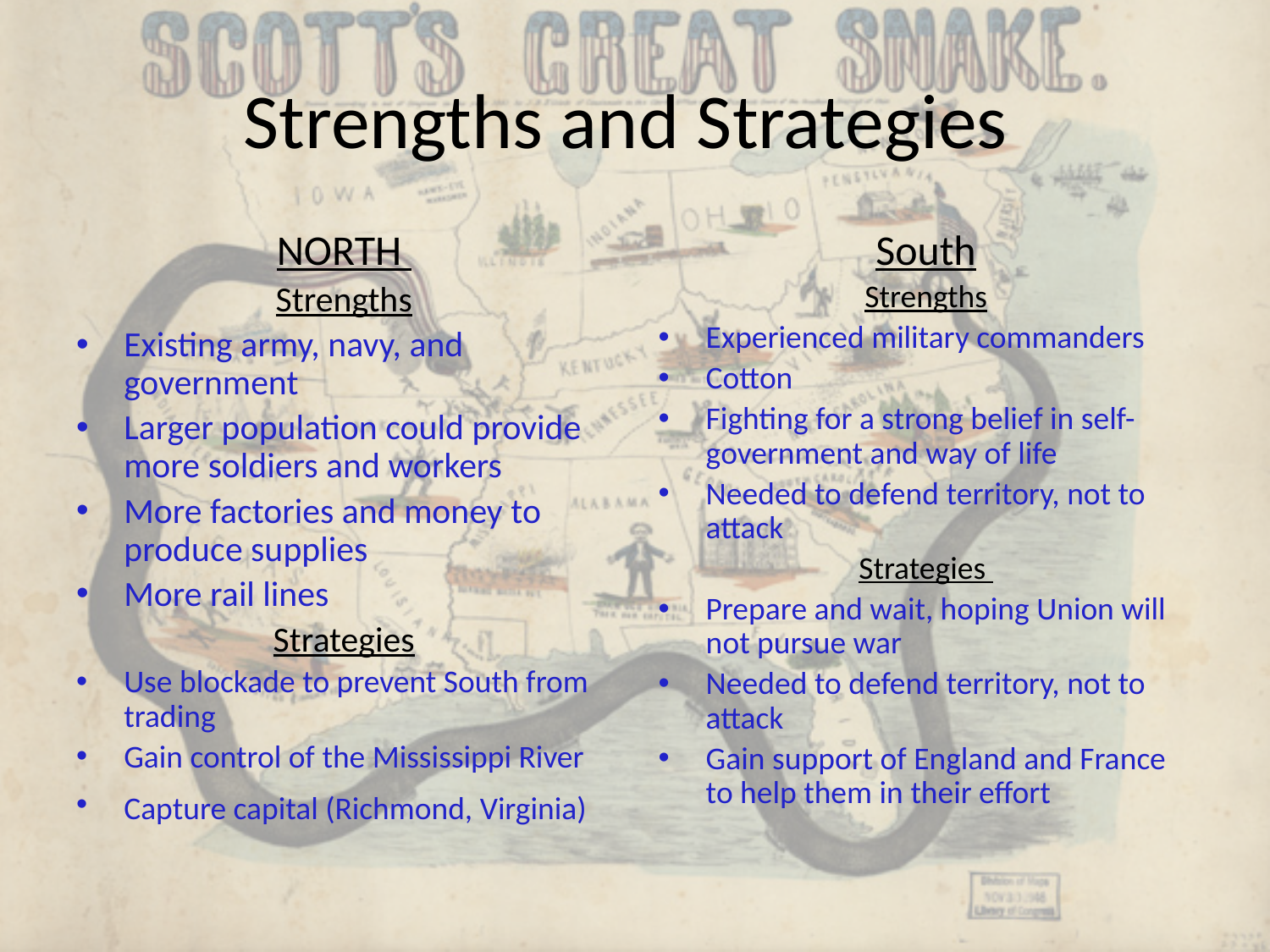

# Strengths and Strategies
NORTH
Strengths
Existing army, navy, and government
Larger population could provide more soldiers and workers
More factories and money to produce supplies
More rail lines
Strategies
Use blockade to prevent South from trading
Gain control of the Mississippi River
Capture capital (Richmond, Virginia)
South
Strengths
Experienced military commanders
Cotton
Fighting for a strong belief in self-government and way of life
Needed to defend territory, not to attack
Strategies
Prepare and wait, hoping Union will not pursue war
Needed to defend territory, not to attack
Gain support of England and France to help them in their effort